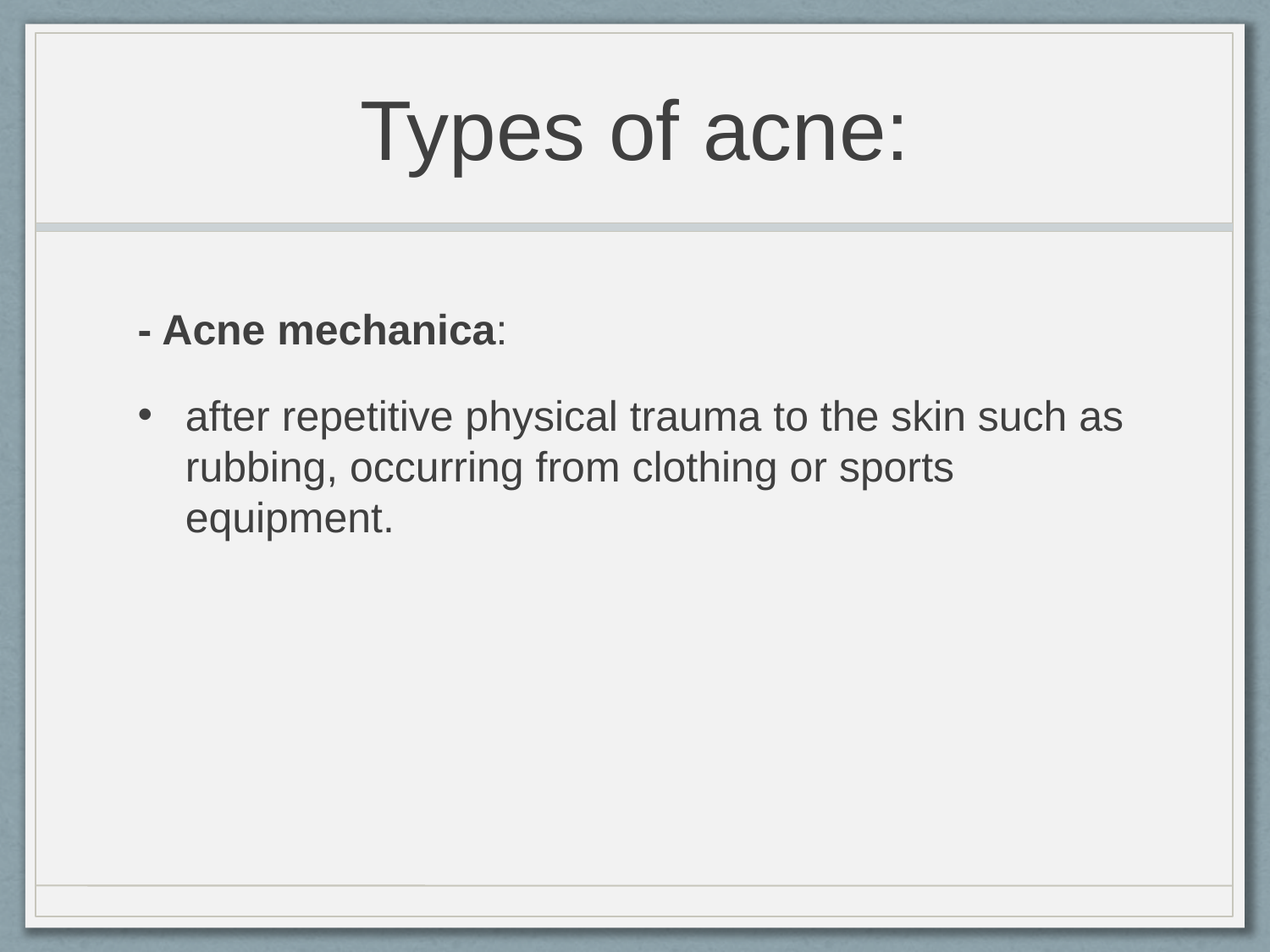

# Types of acne:
- Acne mechanica:
after repetitive physical trauma to the skin such as rubbing, occurring from clothing or sports equipment.